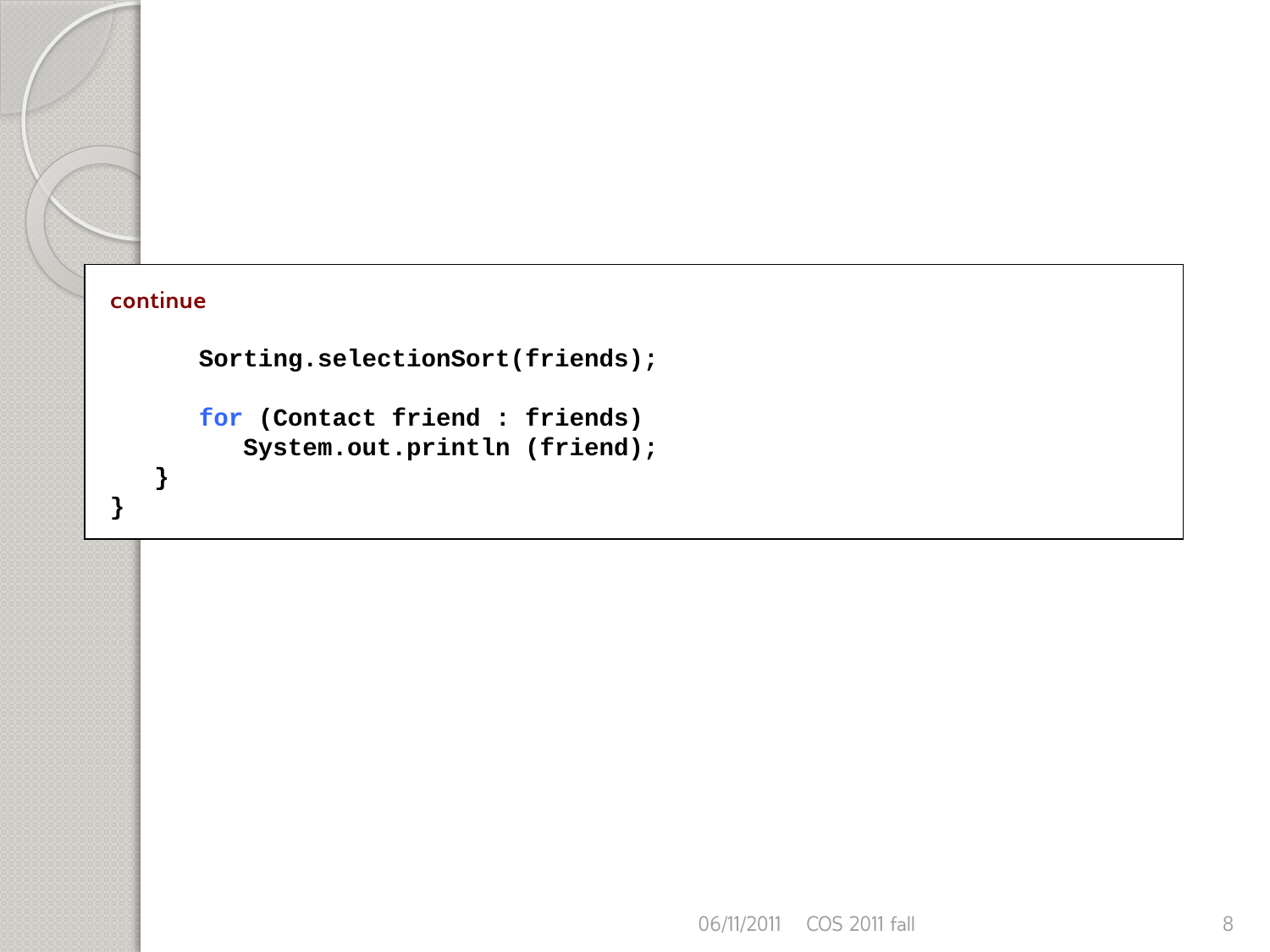

continue

      Sorting.selectionSort(friends);

      for (Contact friend : friends)
         System.out.println (friend);
   }
}
06/11/2011
COS 2011 fall
8